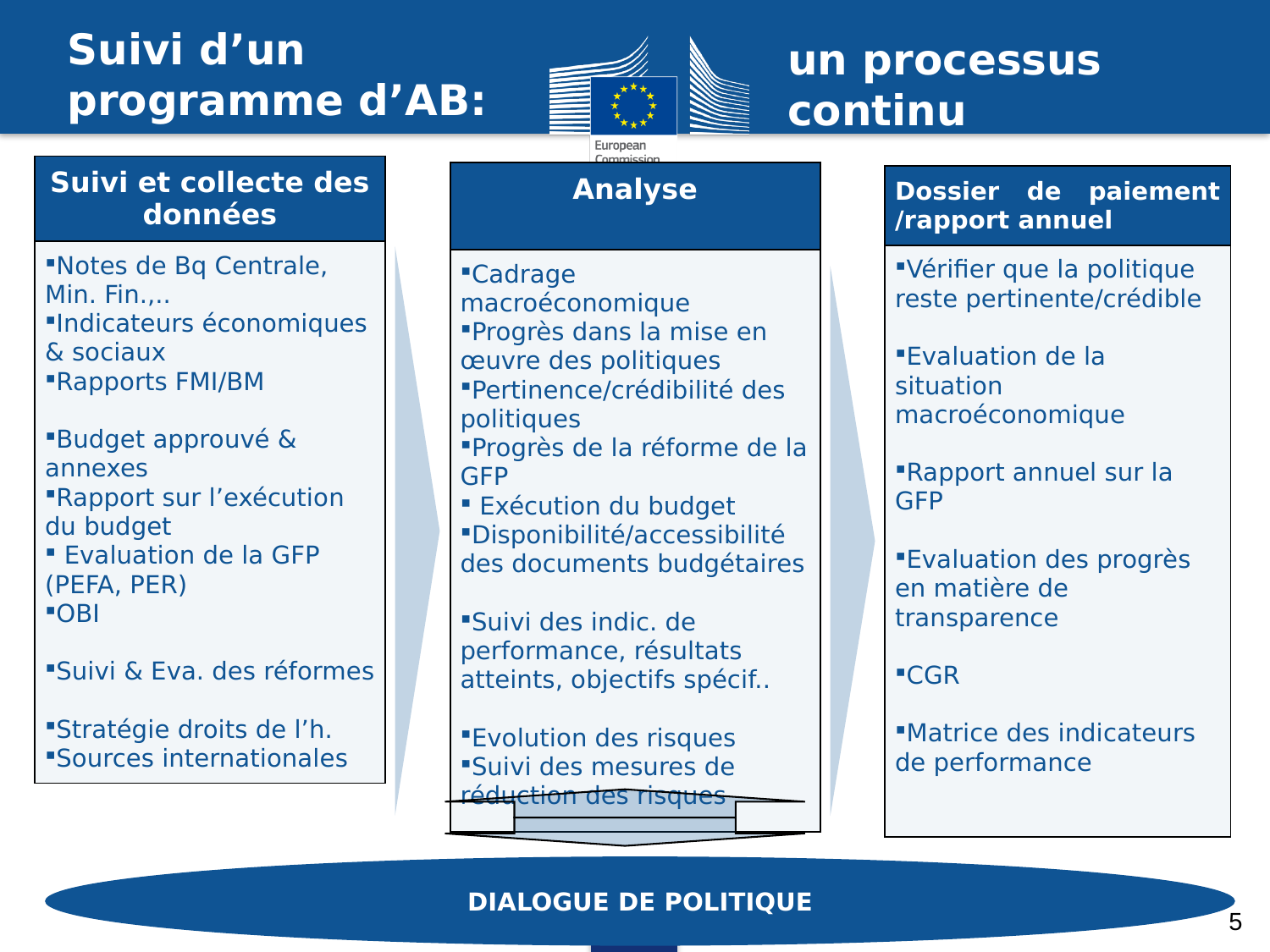

Suivi d’un programme d’AB:

un processus continu
Running Head 12-Point Plain, Title Case
| Suivi et collecte des données |
| --- |
| Notes de Bq Centrale, Min. Fin.,.. Indicateurs économiques & sociaux Rapports FMI/BM Budget approuvé & annexes Rapport sur l’exécution du budget Evaluation de la GFP (PEFA, PER) OBI Suivi & Eva. des réformes Stratégie droits de l’h. Sources internationales |
| Analyse |
| --- |
| Cadrage macroéconomique Progrès dans la mise en œuvre des politiques Pertinence/crédibilité des politiques Progrès de la réforme de la GFP Exécution du budget Disponibilité/accessibilité des documents budgétaires Suivi des indic. de performance, résultats atteints, objectifs spécif.. Evolution des risques Suivi des mesures de réduction des risques |
| Dossier de paiement /rapport annuel |
| --- |
| Vérifier que la politique reste pertinente/crédible Evaluation de la situation macroéconomique Rapport annuel sur la GFP Evaluation des progrès en matière de transparence CGR Matrice des indicateurs de performance |

DIALOGUE DE POLITIQUE
5